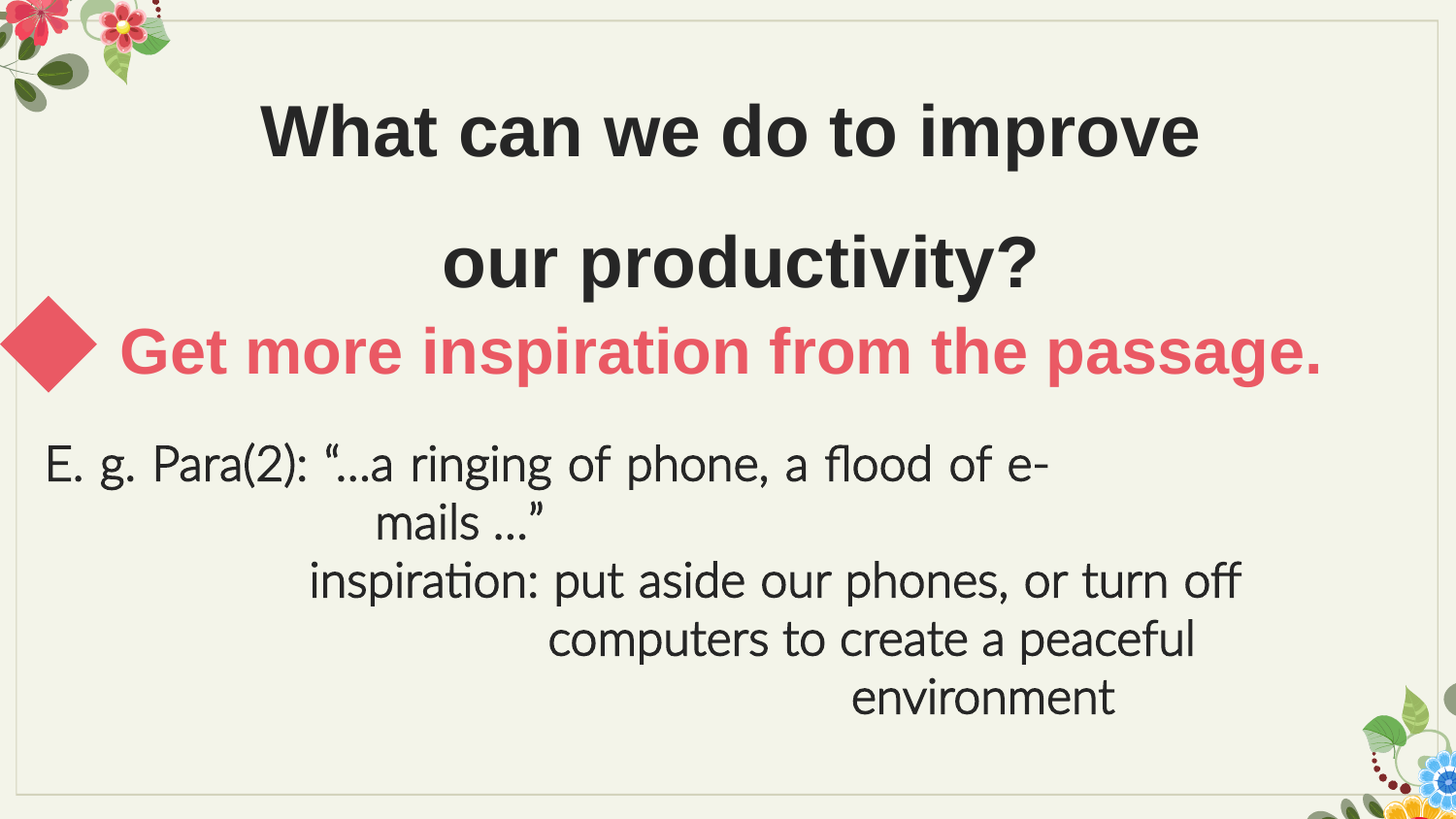

What can we do to improve
our productivity?
Get more inspiration from the passage.

E. g. Para(2): “…a ringing of phone, a flood of e-					   mails …”
	        inspiration: put aside our phones, or turn off 				     computers to create a peaceful                            				      environment